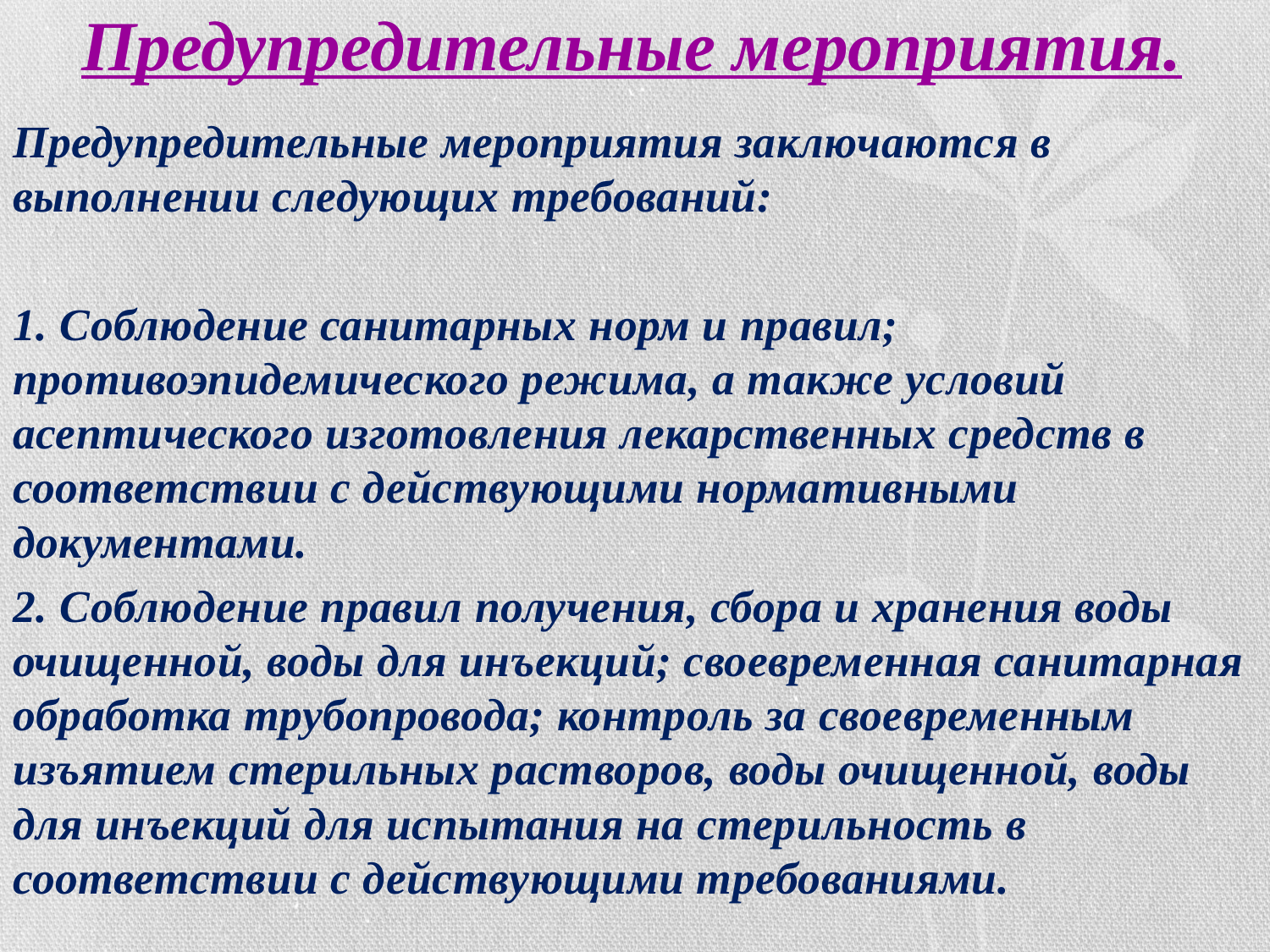

# Предупредительные мероприятия.
Предупредительные мероприятия заключаются в выполнении следующих требований:

1. Соблюдение санитарных норм и правил; противоэпидемического режима, а также условий асептического изготовления лекарственных средств в соответствии с действующими нормативными документами.
2. Соблюдение правил получения, сбора и хранения воды очищенной, воды для инъекций; своевременная санитарная обработка трубопровода; контроль за своевременным изъятием стерильных растворов, воды очищенной, воды для инъекций для испытания на стерильность в соответствии с действующими требованиями.